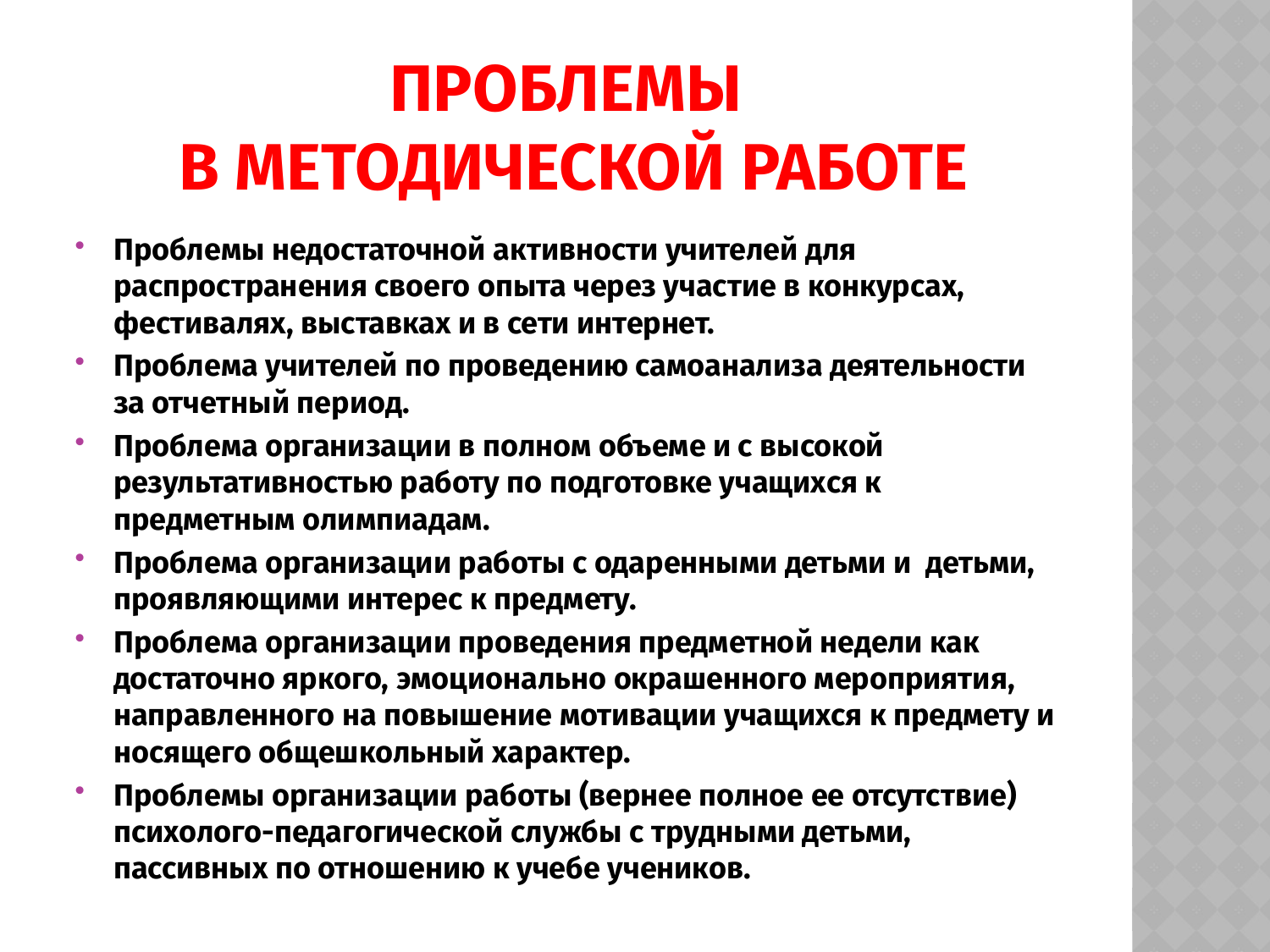

# ПРОБЛЕМЫ В МЕТОДИЧЕСКОЙ РАБОТЕ
Проблемы недостаточной активности учителей для распространения своего опыта через участие в конкурсах, фестивалях, выставках и в сети интернет.
Проблема учителей по проведению самоанализа деятельности за отчетный период.
Проблема организации в полном объеме и с высокой результативностью работу по подготовке учащихся к предметным олимпиадам.
Проблема организации работы с одаренными детьми и  детьми, проявляющими интерес к предмету.
Проблема организации проведения предметной недели как достаточно яркого, эмоционально окрашенного мероприятия, направленного на повышение мотивации учащихся к предмету и носящего общешкольный характер.
Проблемы организации работы (вернее полное ее отсутствие) психолого-педагогической службы с трудными детьми, пассивных по отношению к учебе учеников.